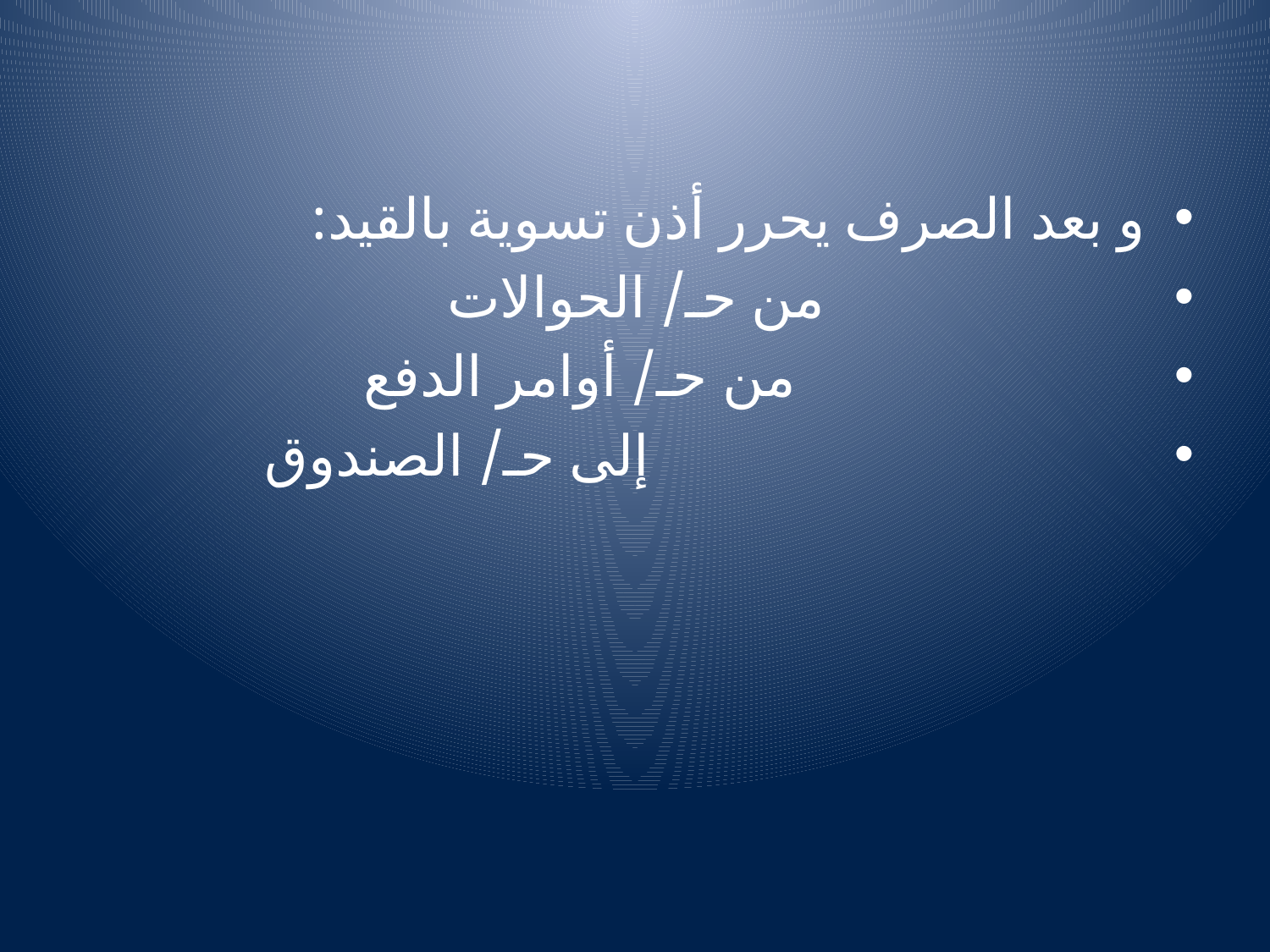

#
و بعد الصرف يحرر أذن تسوية بالقيد:
                      من حـ/ الحوالات
                        من حـ/ أوامر الدفع
                                  إلى حـ/ الصندوق